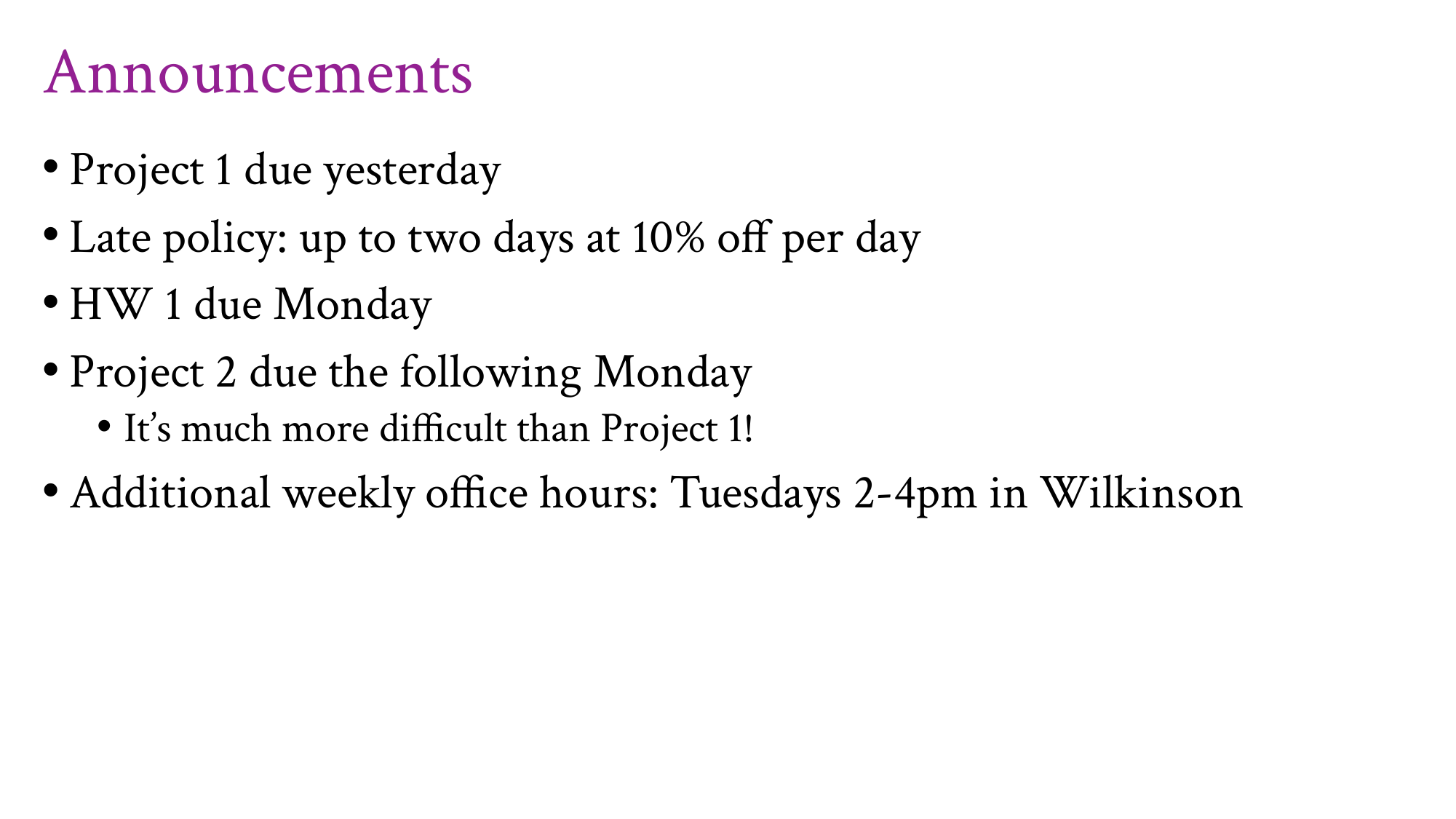

# Announcements
Project 1 due yesterday
Late policy: up to two days at 10% off per day
HW 1 due Monday
Project 2 due the following Monday
It’s much more difficult than Project 1!
Additional weekly office hours: Tuesdays 2-4pm in Wilkinson